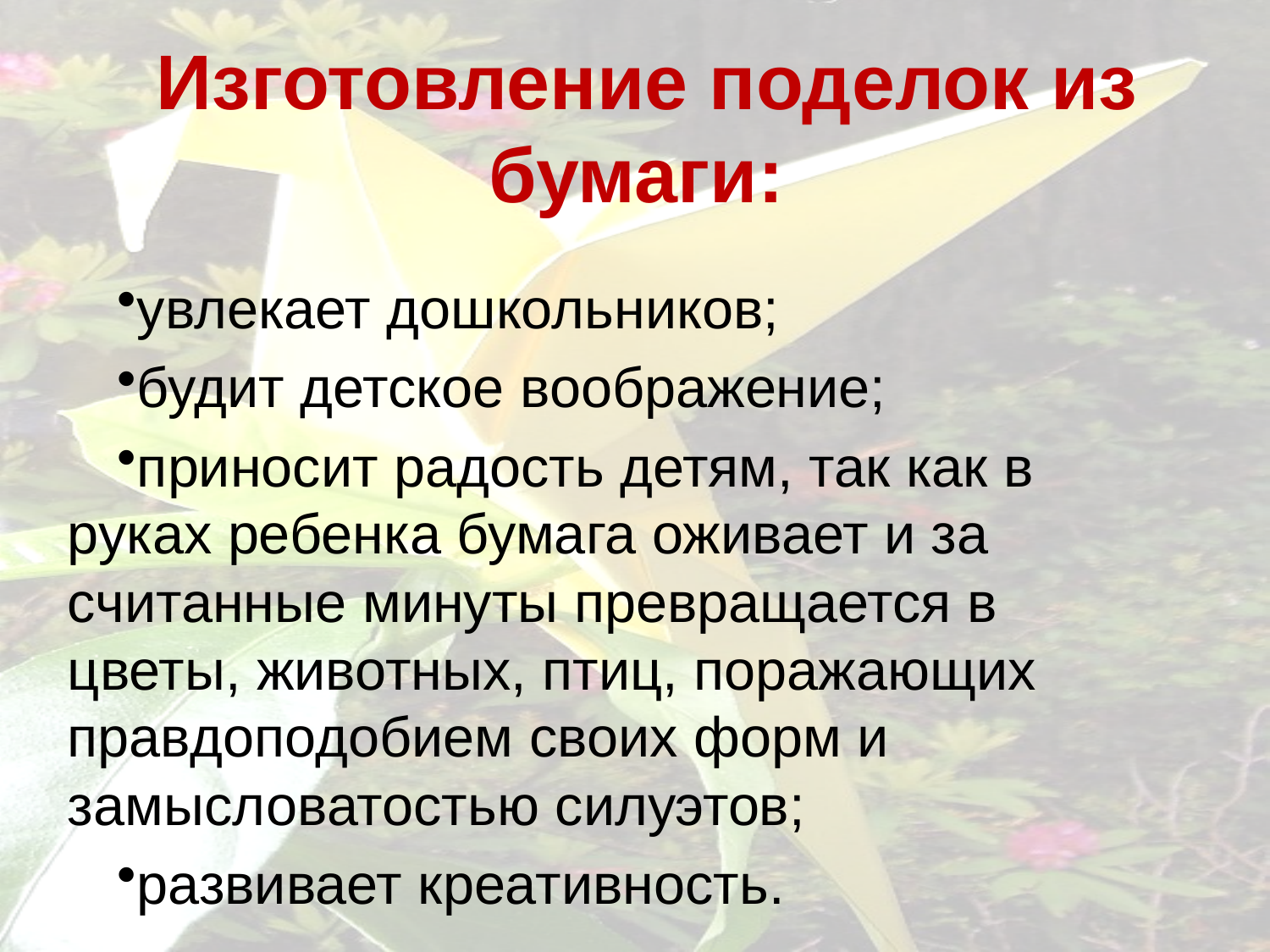

# Изготовление поделок из бумаги:
увлекает дошкольников;
будит детское воображение;
приносит радость детям, так как в руках ребенка бумага оживает и за считанные минуты превращается в цветы, животных, птиц, поражающих правдоподобием своих форм и замысловатостью силуэтов;
развивает креативность.